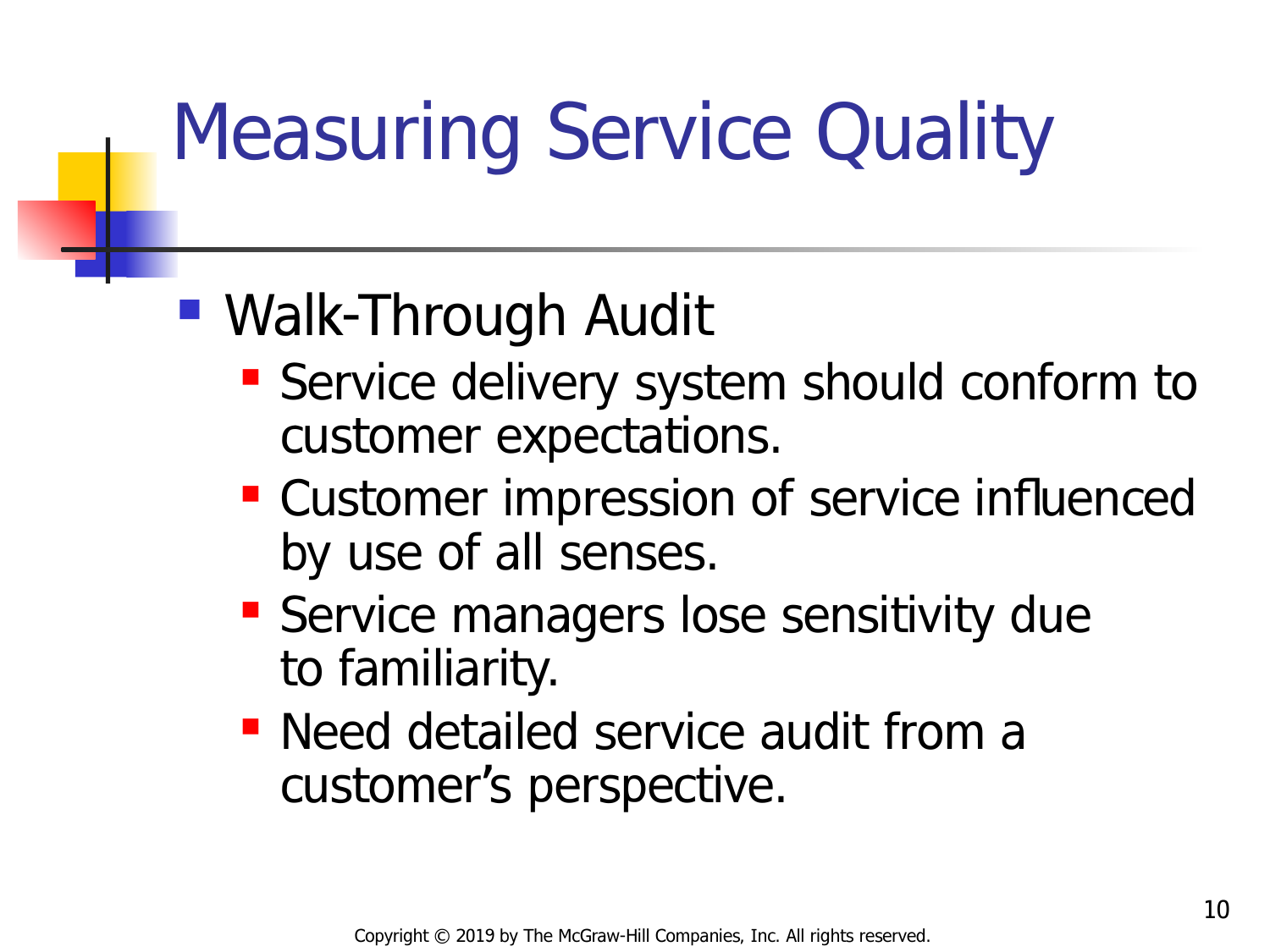

# Measuring Service Quality
Walk-Through Audit
Service delivery system should conform to customer expectations.
Customer impression of service influenced by use of all senses.
Service managers lose sensitivity due
to familiarity.
Need detailed service audit from a customer’s perspective.
10
Copyright © 2019 by The McGraw-Hill Companies, Inc. All rights reserved.